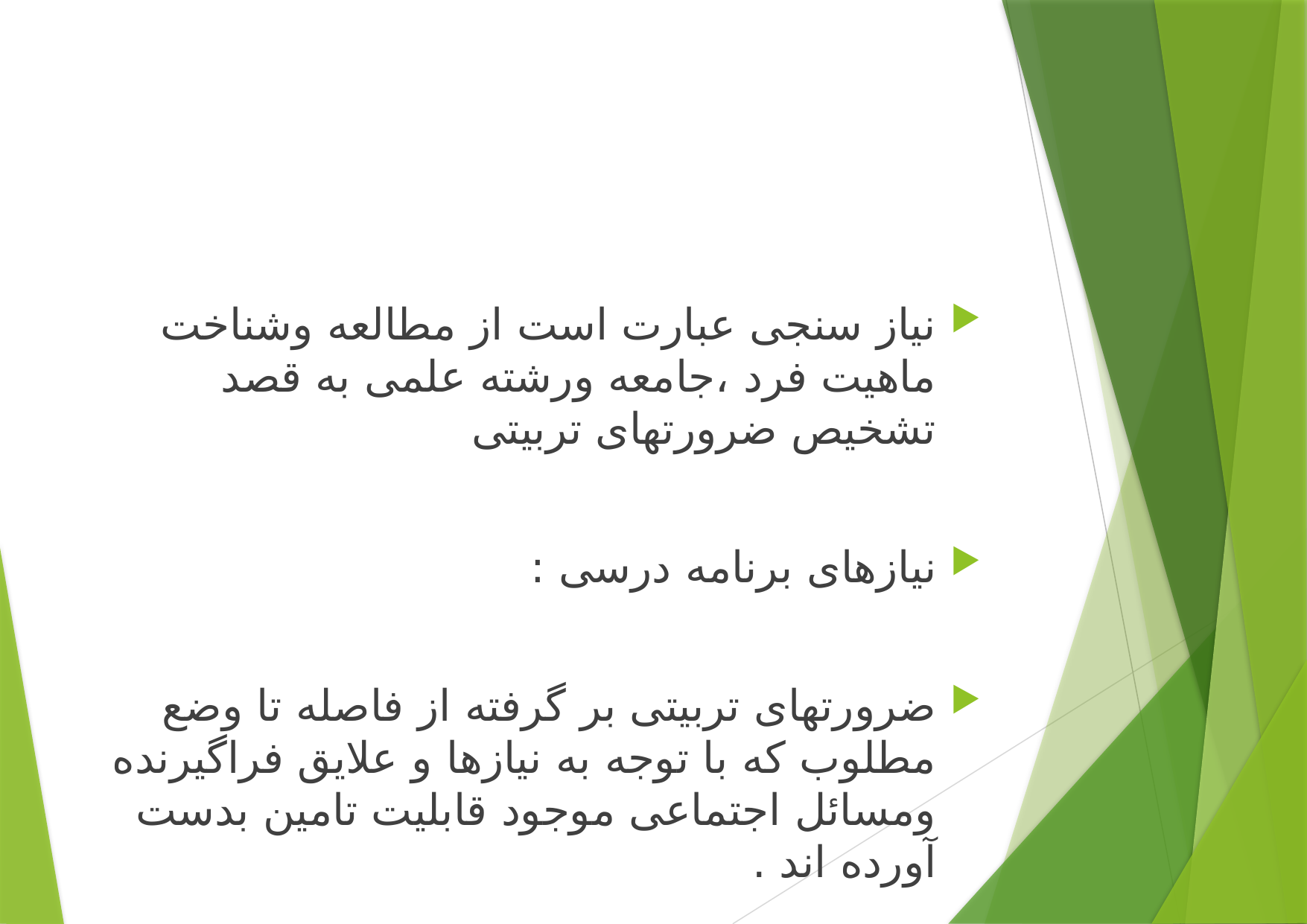

نیاز سنجی عبارت است از مطالعه وشناخت ماهیت فرد ،جامعه ورشته علمی به قصد تشخیص ضرورتهای تربیتی

نیازهای برنامه درسی :

ضرورتهای تربیتی بر گرفته از فاصله تا وضع مطلوب که با توجه به نیازها و علایق فراگیرنده ومسائل اجتماعی موجود قابلیت تامین بدست آورده اند .